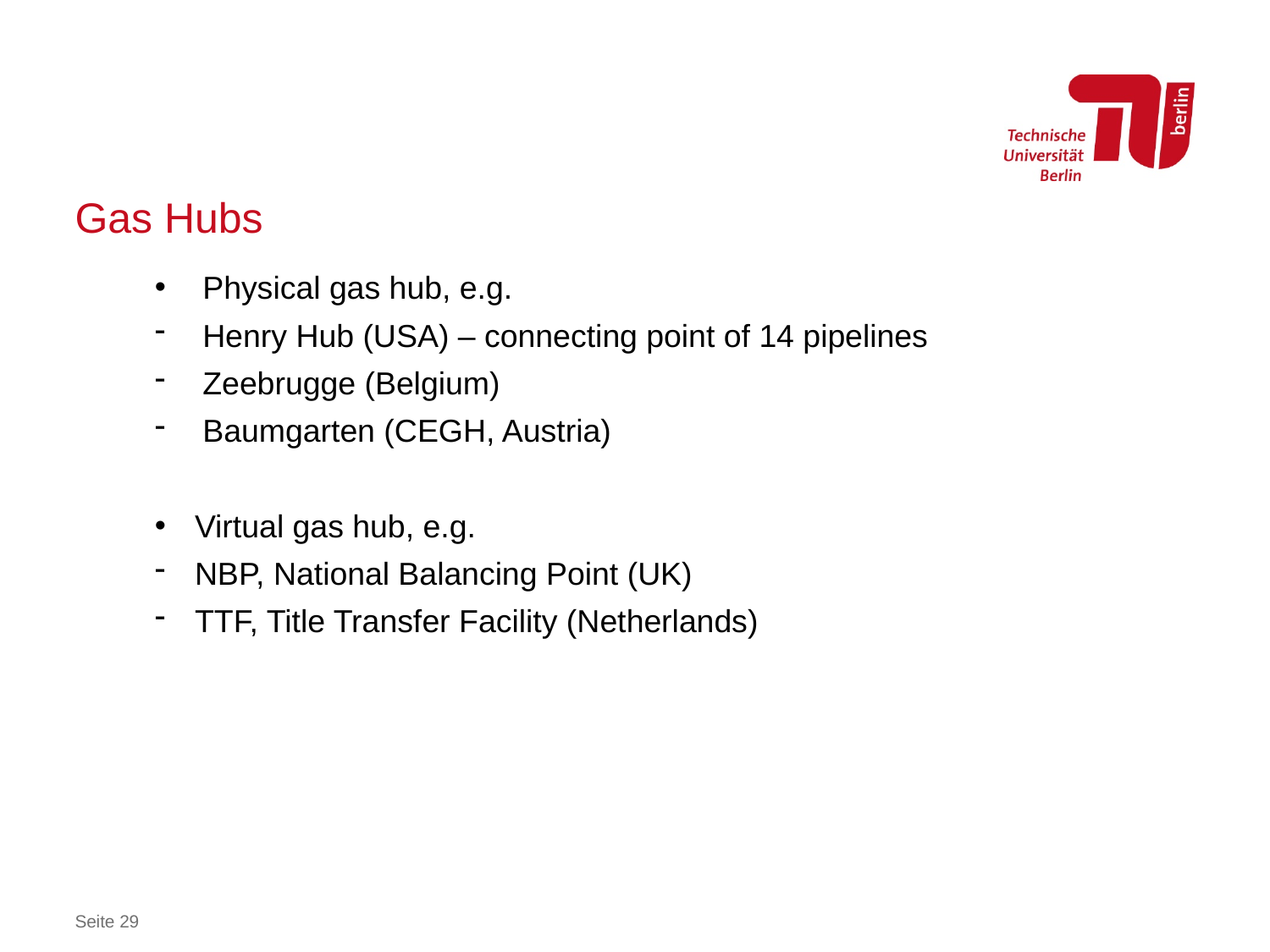

# Gas Hubs
Physical gas hub, e.g.
Henry Hub (USA) – connecting point of 14 pipelines
Zeebrugge (Belgium)
Baumgarten (CEGH, Austria)

Virtual gas hub, e.g.
NBP, National Balancing Point (UK)
TTF, Title Transfer Facility (Netherlands)

Seite 29